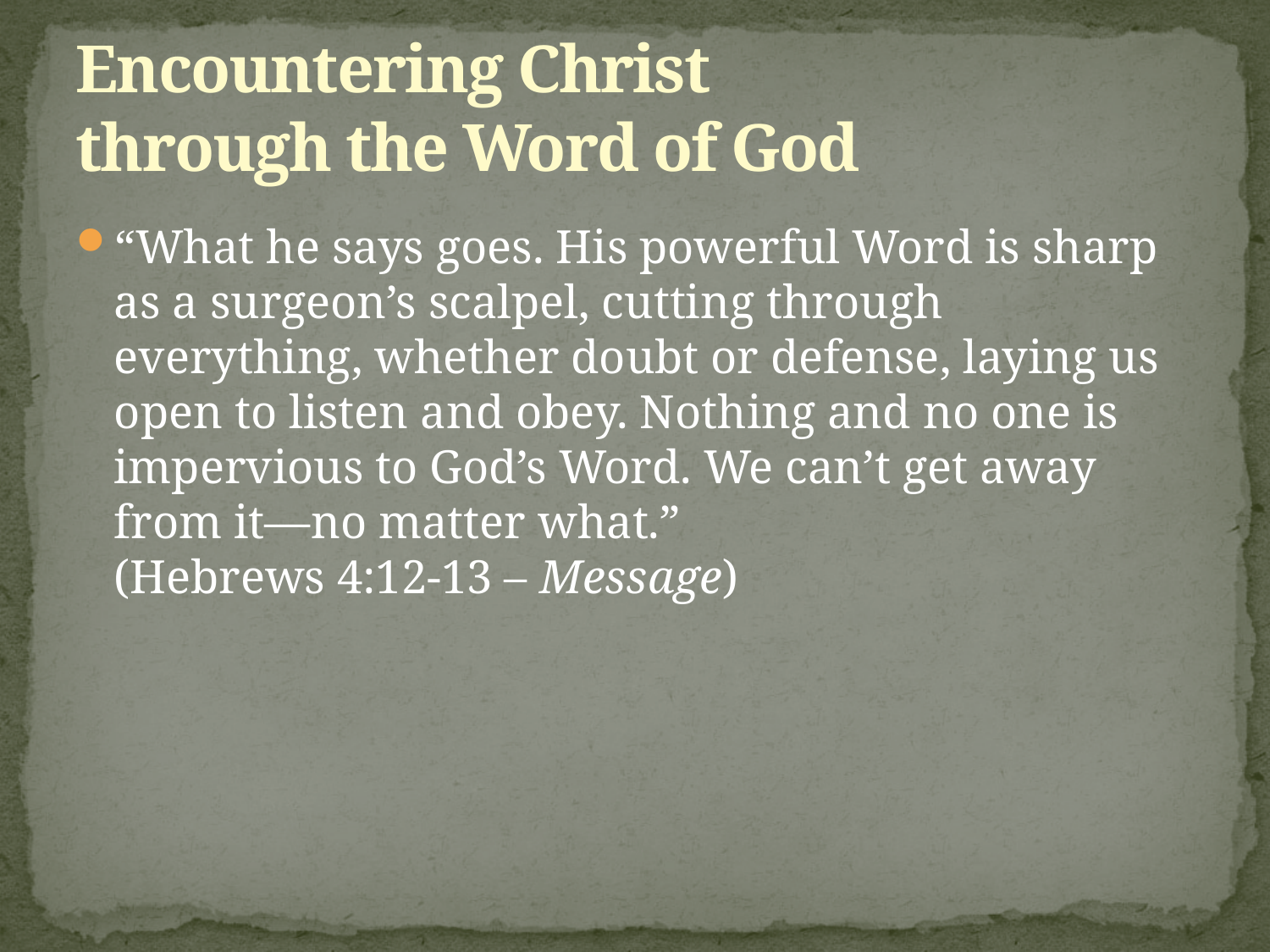

# Encountering Christ through the Word of God
“What he says goes. His powerful Word is sharp as a surgeon’s scalpel, cutting through everything, whether doubt or defense, laying us open to listen and obey. Nothing and no one is impervious to God’s Word. We can’t get away from it—no matter what.”
(Hebrews 4:12-13 – Message)